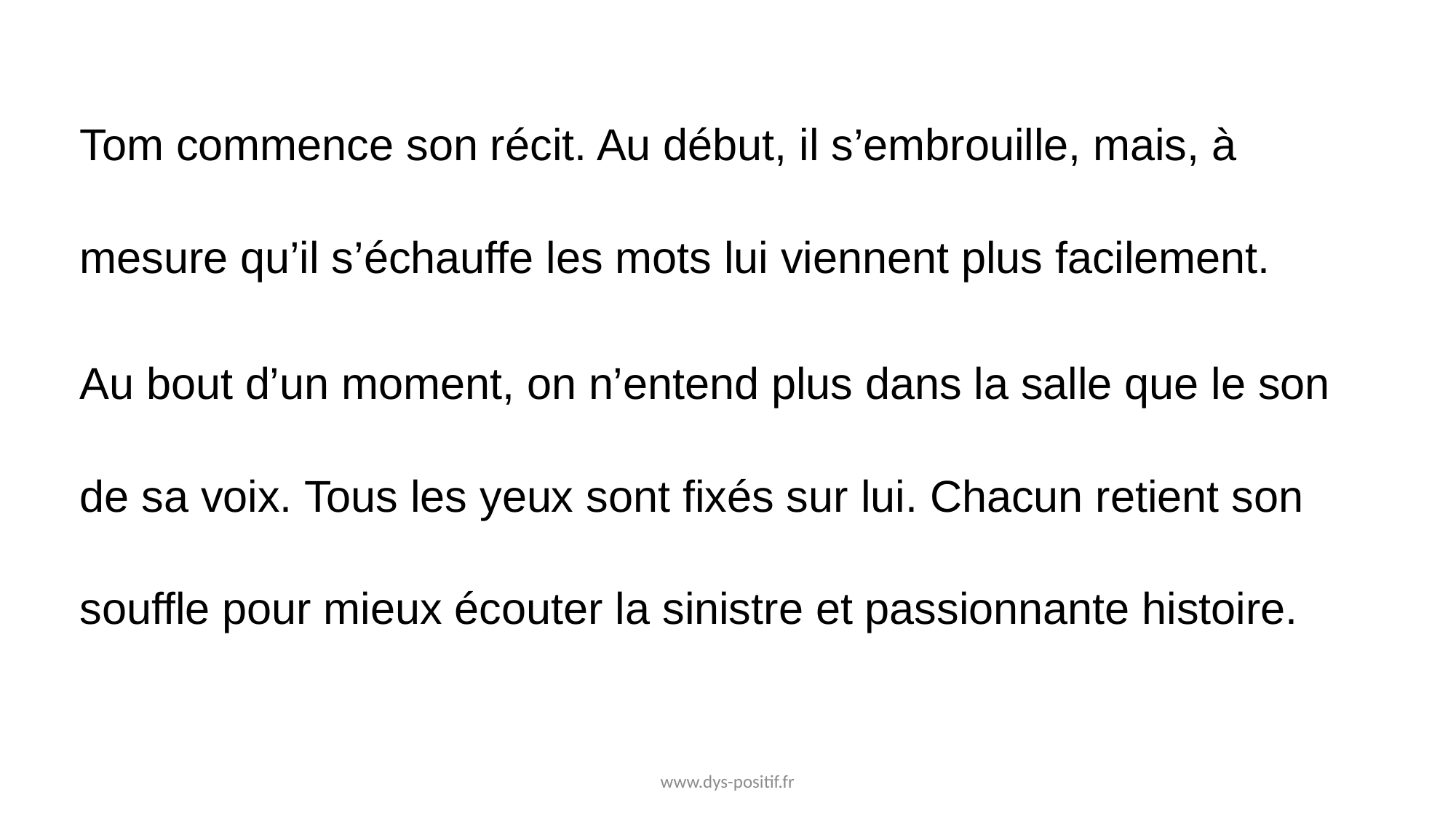

Tom commence son récit. Au début, il s’embrouille, mais, à mesure qu’il s’échauffe les mots lui viennent plus facilement.
Au bout d’un moment, on n’entend plus dans la salle que le son de sa voix. Tous les yeux sont fixés sur lui. Chacun retient son souffle pour mieux écouter la sinistre et passionnante histoire.
www.dys-positif.fr